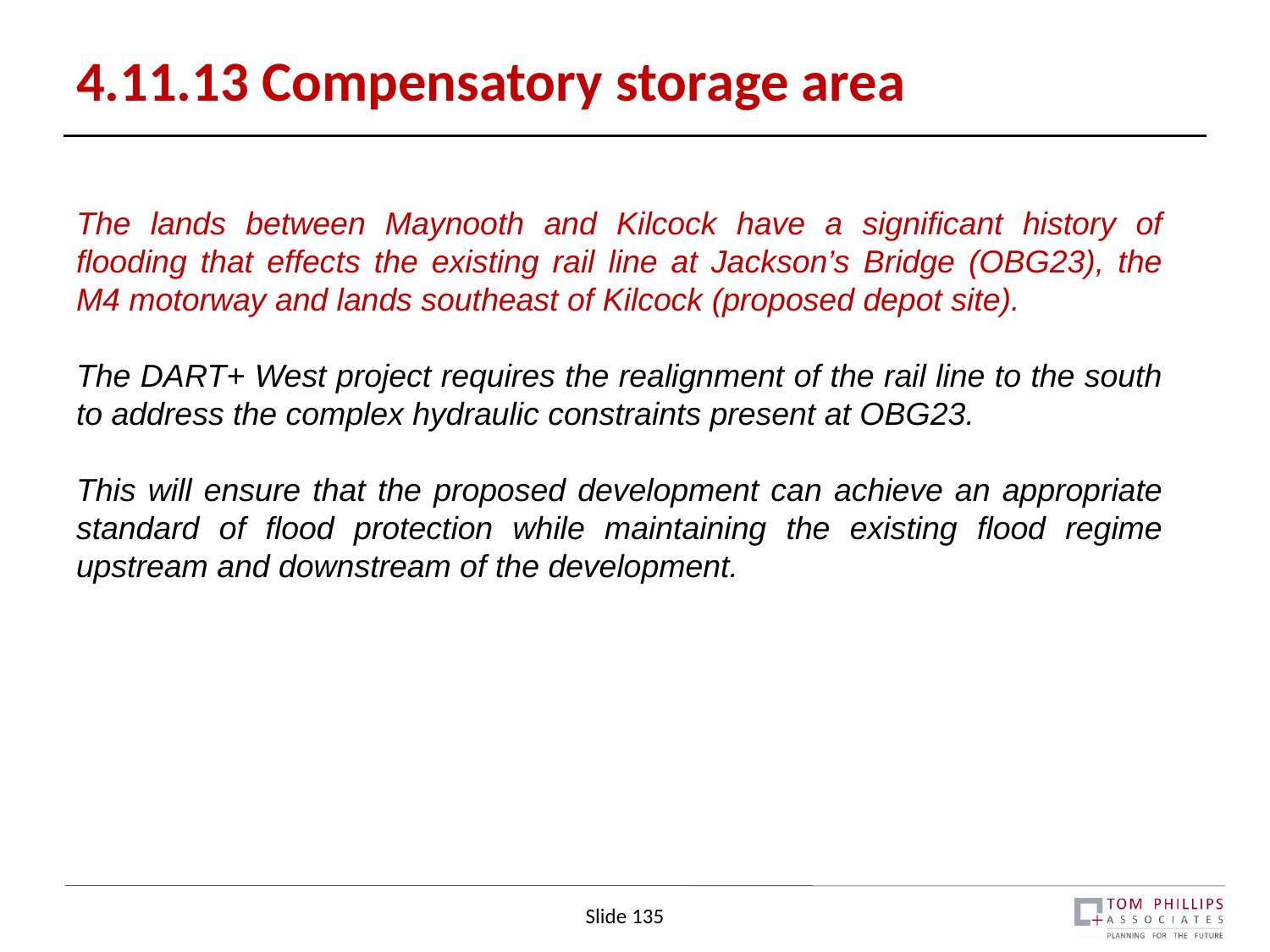

# 4.11.13 Compensatory storage area
The lands between Maynooth and Kilcock have a significant history of flooding that effects the existing rail line at Jackson’s Bridge (OBG23), the M4 motorway and lands southeast of Kilcock (proposed depot site).

The DART+ West project requires the realignment of the rail line to the south to address the complex hydraulic constraints present at OBG23.

This will ensure that the proposed development can achieve an appropriate standard of flood protection while maintaining the existing flood regime upstream and downstream of the development.